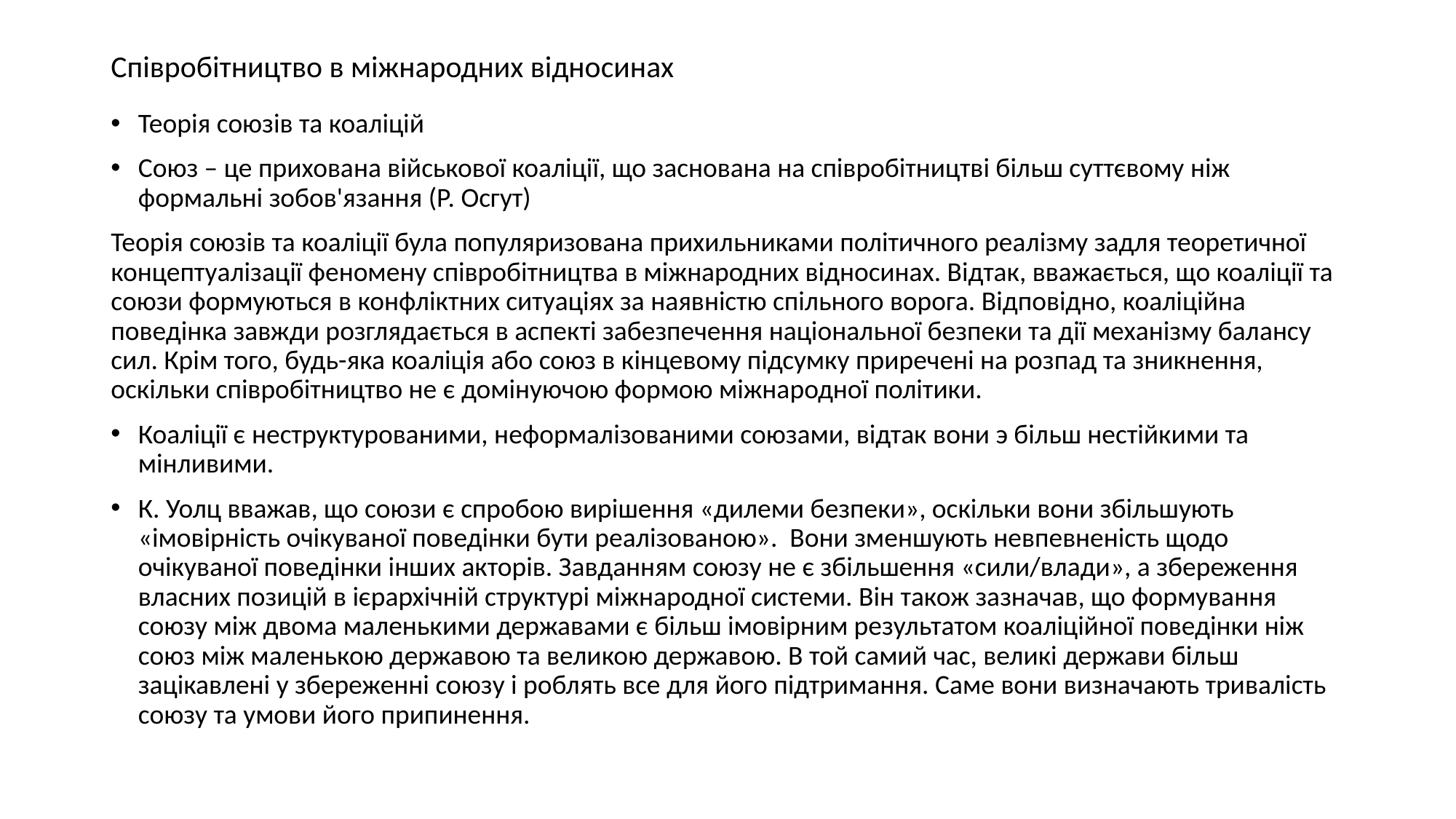

# Співробітництво в міжнародних відносинах
Теорія союзів та коаліцій
Союз – це прихована військової коаліції, що заснована на співробітництві більш суттєвому ніж формальні зобов'язання (Р. Осгут)
Теорія союзів та коаліції була популяризована прихильниками політичного реалізму задля теоретичної концептуалізації феномену співробітництва в міжнародних відносинах. Відтак, вважається, що коаліції та союзи формуються в конфліктних ситуаціях за наявністю спільного ворога. Відповідно, коаліційна поведінка завжди розглядається в аспекті забезпечення національної безпеки та дії механізму балансу сил. Крім того, будь-яка коаліція або союз в кінцевому підсумку приречені на розпад та зникнення, оскільки співробітництво не є домінуючою формою міжнародної політики.
Коаліції є неструктурованими, неформалізованими союзами, відтак вони э більш нестійкими та мінливими.
К. Уолц вважав, що союзи є спробою вирішення «дилеми безпеки», оскільки вони збільшують «імовірність очікуваної поведінки бути реалізованою».  Вони зменшують невпевненість щодо очікуваної поведінки інших акторів. Завданням союзу не є збільшення «сили/влади», а збереження власних позицій в ієрархічній структурі міжнародної системи. Він також зазначав, що формування союзу між двома маленькими державами є більш імовірним результатом коаліційної поведінки ніж союз між маленькою державою та великою державою. В той самий час, великі держави більш зацікавлені у збереженні союзу і роблять все для його підтримання. Саме вони визначають тривалість союзу та умови його припинення.